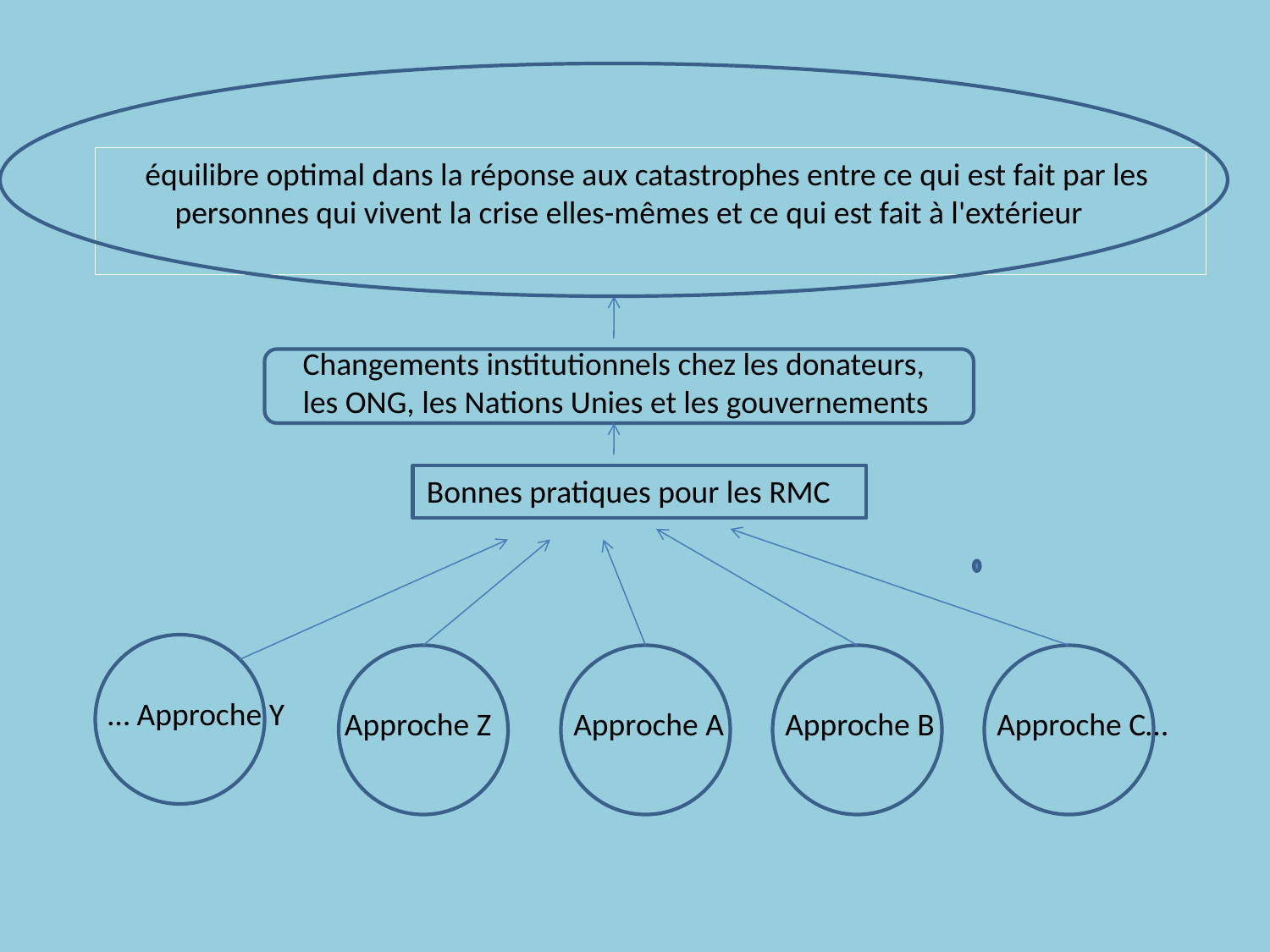

équilibre optimal dans la réponse aux catastrophes entre ce qui est fait par les
personnes qui vivent la crise elles-mêmes et ce qui est fait à l'extérieur

Changements institutionnels chez les donateurs, les ONG, les Nations Unies et les gouvernements

Bonnes pratiques pour les RMC

… Approche Y
  Approche Z
Approche A
Approche B
Approche C…